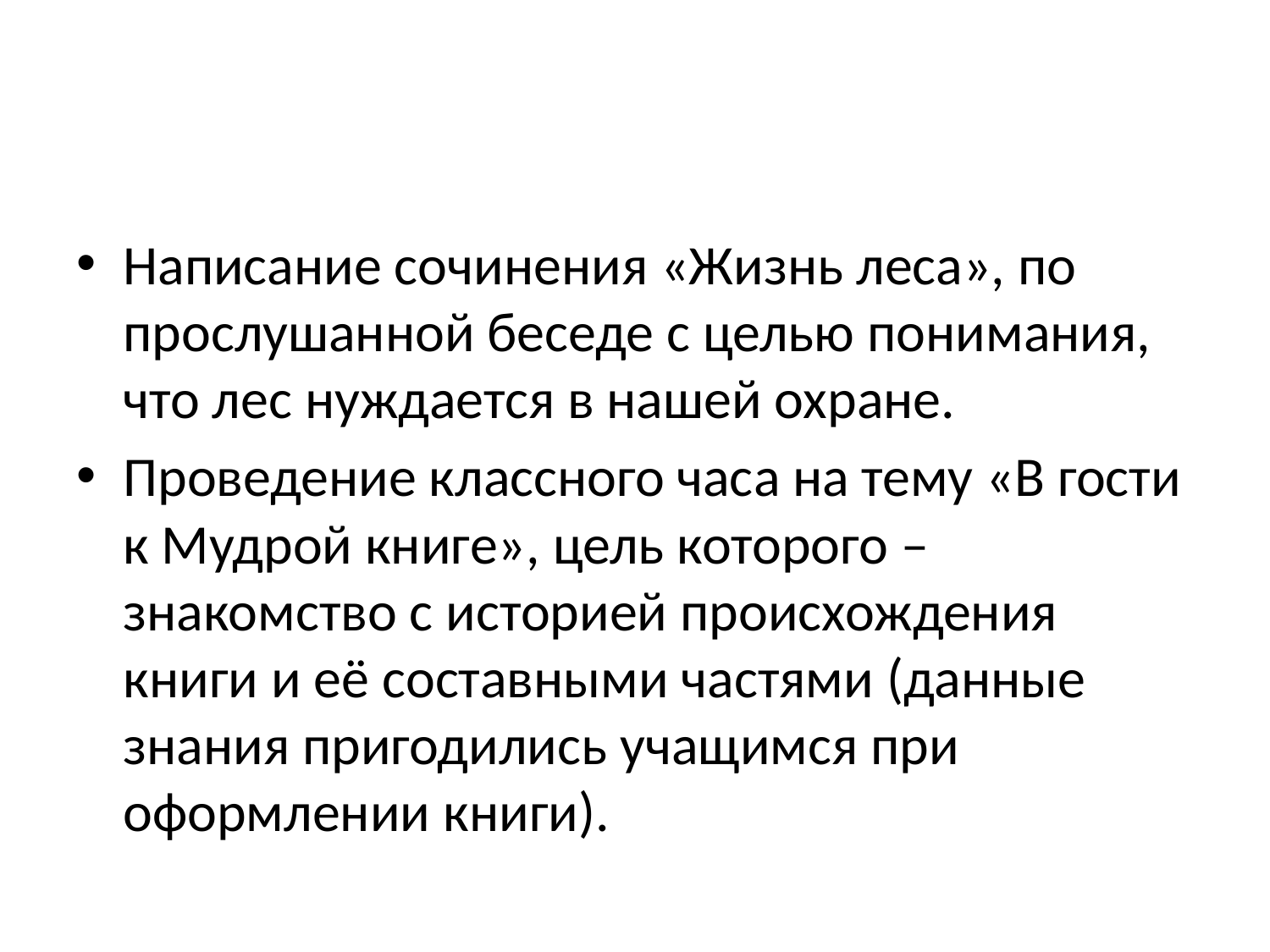

#
Написание сочинения «Жизнь леса», по прослушанной беседе с целью понимания, что лес нуждается в нашей охране.
Проведение классного часа на тему «В гости к Мудрой книге», цель которого – знакомство с историей происхождения книги и её составными частями (данные знания пригодились учащимся при оформлении книги).